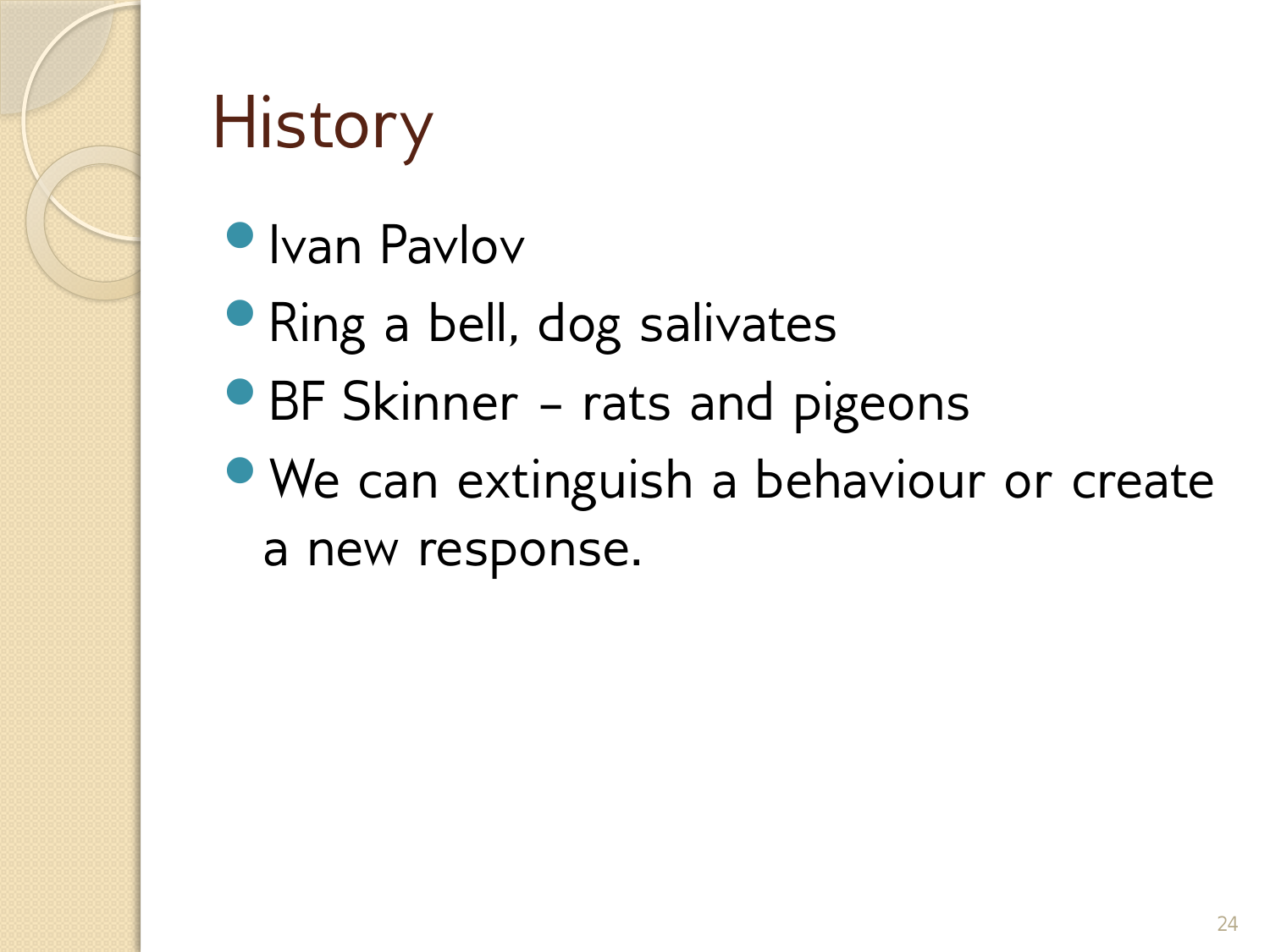

# History
Ivan Pavlov
Ring a bell, dog salivates
BF Skinner – rats and pigeons
We can extinguish a behaviour or create a new response.
24